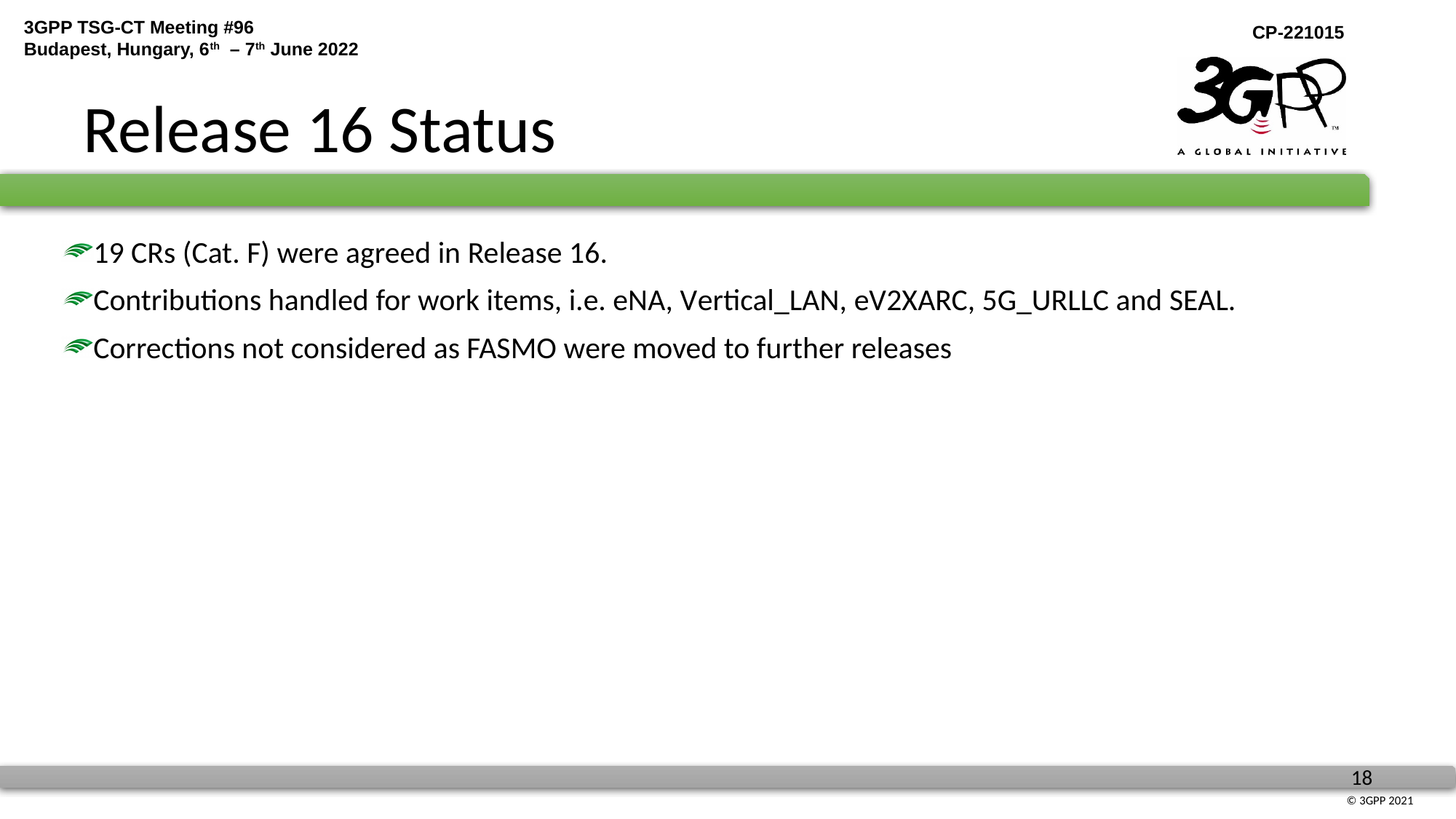

# Release 16 Status
19 CRs (Cat. F) were agreed in Release 16.
Contributions handled for work items, i.e. eNA, Vertical_LAN, eV2XARC, 5G_URLLC and SEAL.
Corrections not considered as FASMO were moved to further releases